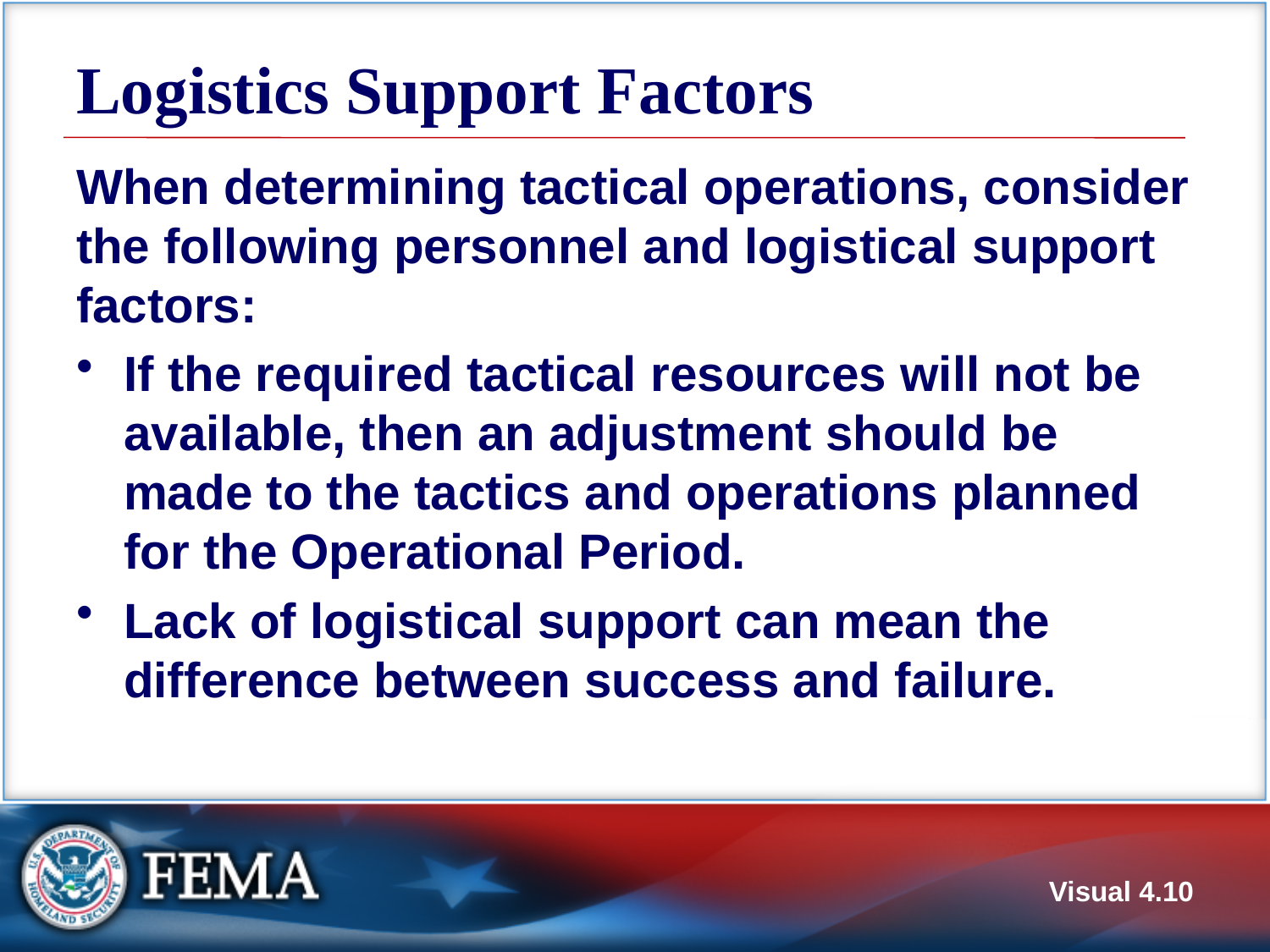

# Logistics Support Factors
When determining tactical operations, consider the following personnel and logistical support factors:
If the required tactical resources will not be available, then an adjustment should be made to the tactics and operations planned for the Operational Period.
Lack of logistical support can mean the difference between success and failure.
Visual 4.10